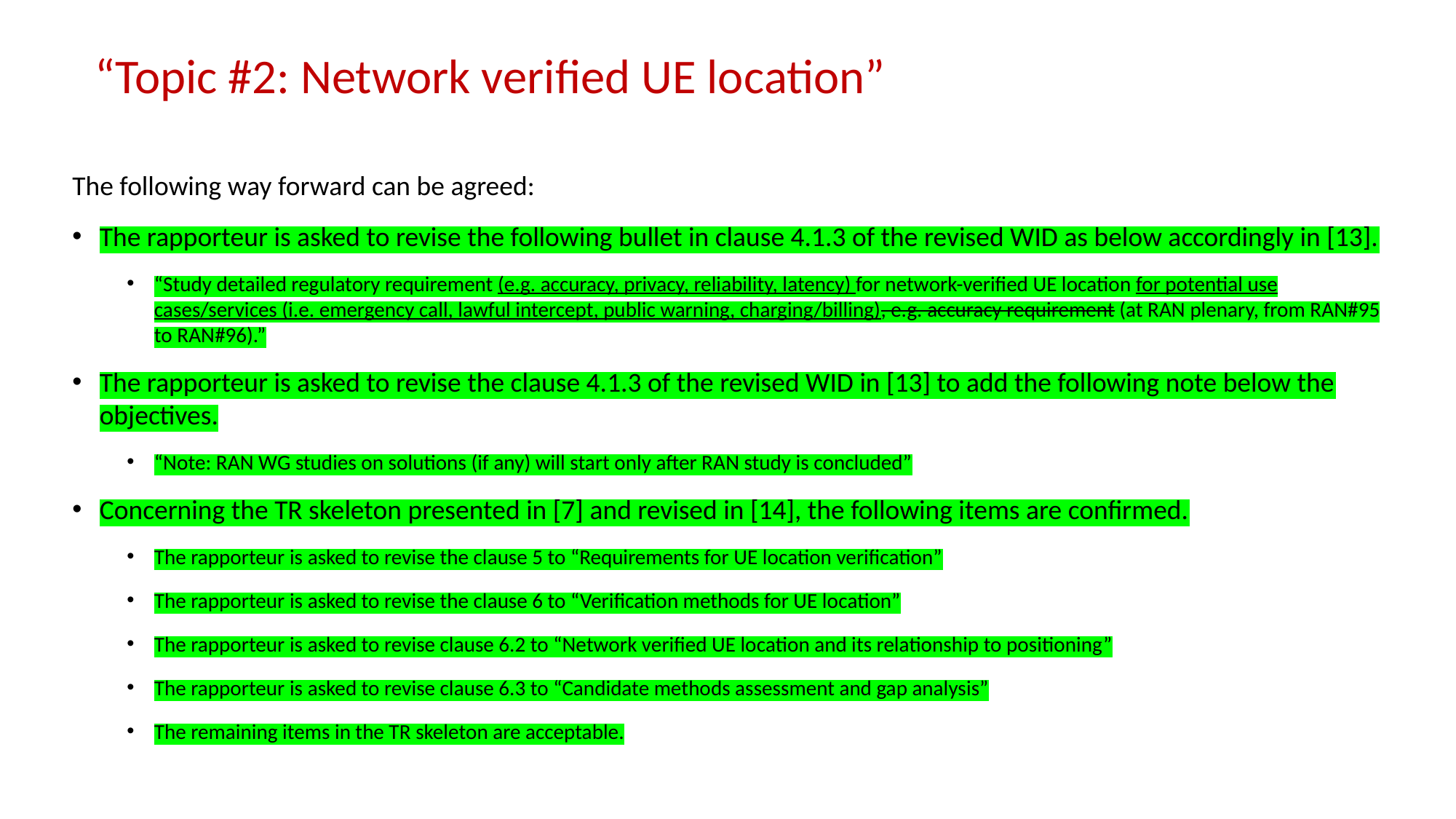

# “Topic #2: Network verified UE location”
The following way forward can be agreed:
The rapporteur is asked to revise the following bullet in clause 4.1.3 of the revised WID as below accordingly in [13].
“Study detailed regulatory requirement (e.g. accuracy, privacy, reliability, latency) for network-verified UE location for potential use cases/services (i.e. emergency call, lawful intercept, public warning, charging/billing), e.g. accuracy requirement (at RAN plenary, from RAN#95 to RAN#96).”
The rapporteur is asked to revise the clause 4.1.3 of the revised WID in [13] to add the following note below the objectives.
“Note: RAN WG studies on solutions (if any) will start only after RAN study is concluded”
Concerning the TR skeleton presented in [7] and revised in [14], the following items are confirmed.
The rapporteur is asked to revise the clause 5 to “Requirements for UE location verification”
The rapporteur is asked to revise the clause 6 to “Verification methods for UE location”
The rapporteur is asked to revise clause 6.2 to “Network verified UE location and its relationship to positioning”
The rapporteur is asked to revise clause 6.3 to “Candidate methods assessment and gap analysis”
The remaining items in the TR skeleton are acceptable.